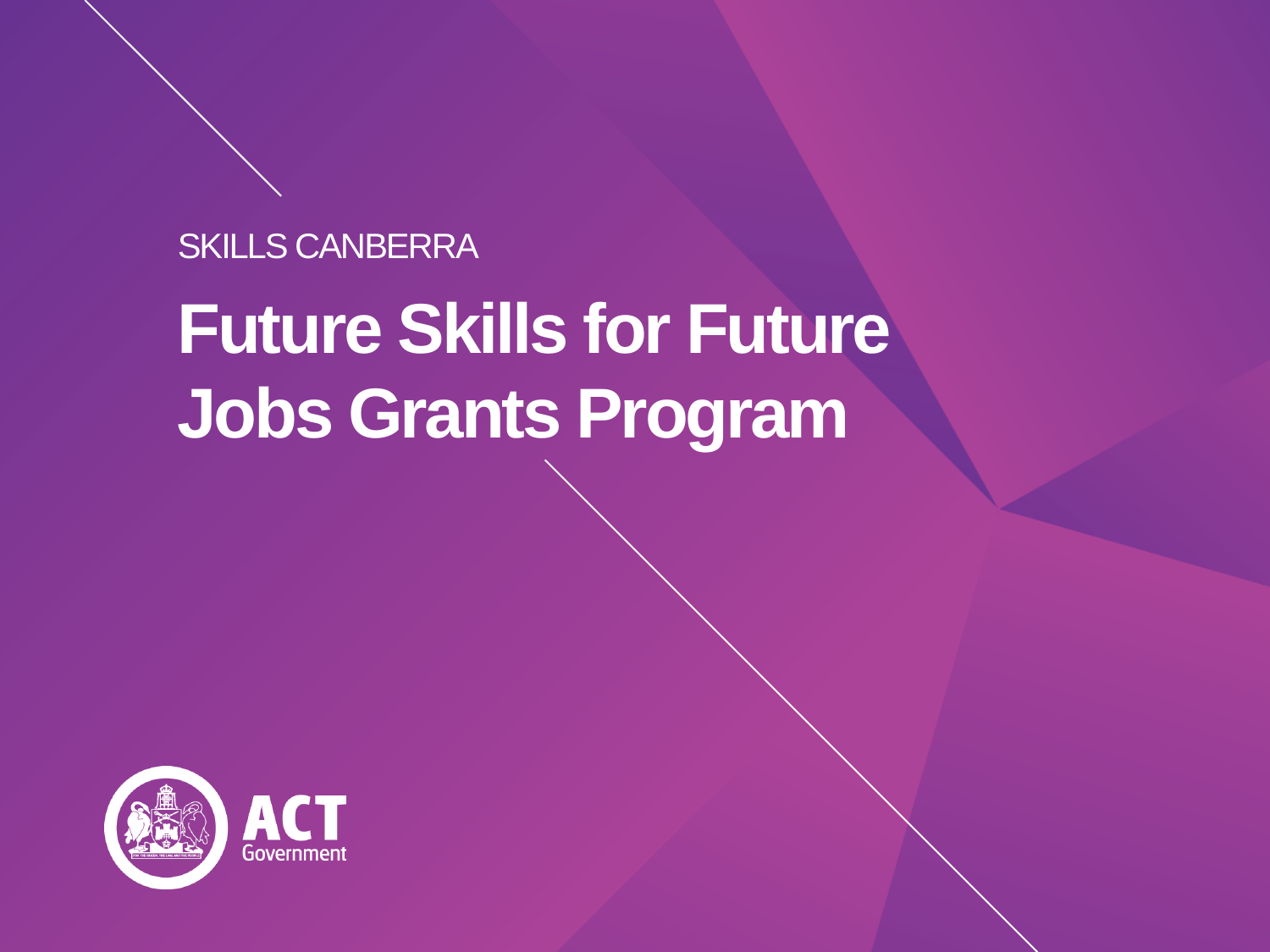

# Future Skills for Future Jobs Grants Program